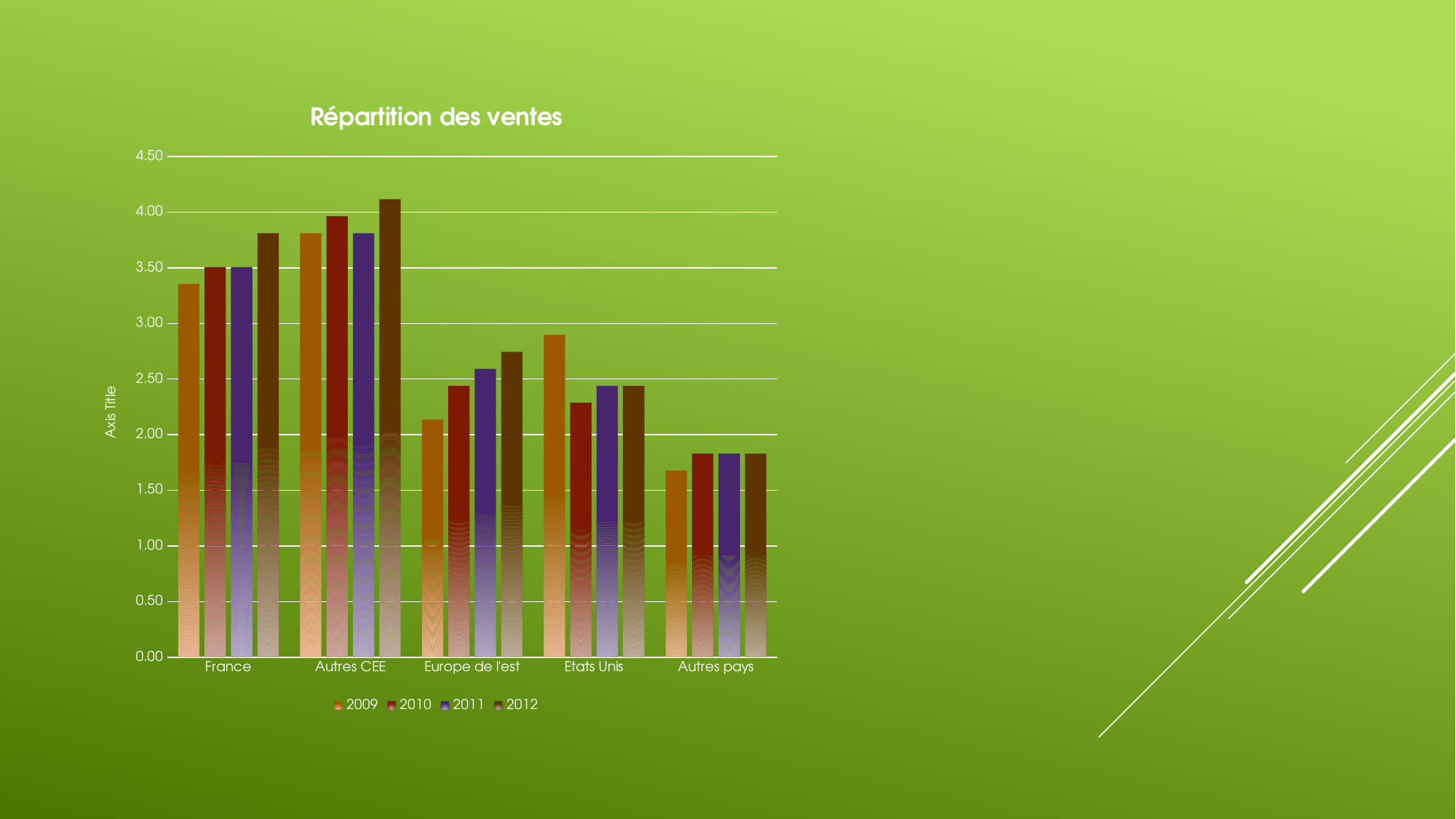

### Chart: Répartition des ventes

| Category | 2009 | 2010 | 2011 | 2012 |
|---|---|---|---|---|
| France | 3.353658536585366 | 3.50609756097561 | 3.50609756097561 | 3.8109756097560976 |
| Autres CEE | 3.8109756097560976 | 3.963414634146342 | 3.8109756097560976 | 4.115853658536586 |
| Europe de l'est | 2.1341463414634148 | 2.4390243902439024 | 2.5914634146341466 | 2.7439024390243905 |
| Etats Unis | 2.8963414634146343 | 2.2865853658536586 | 2.4390243902439024 | 2.4390243902439024 |
| Autres pays | 1.676829268292683 | 1.829268292682927 | 1.829268292682927 | 1.829268292682927 |
#